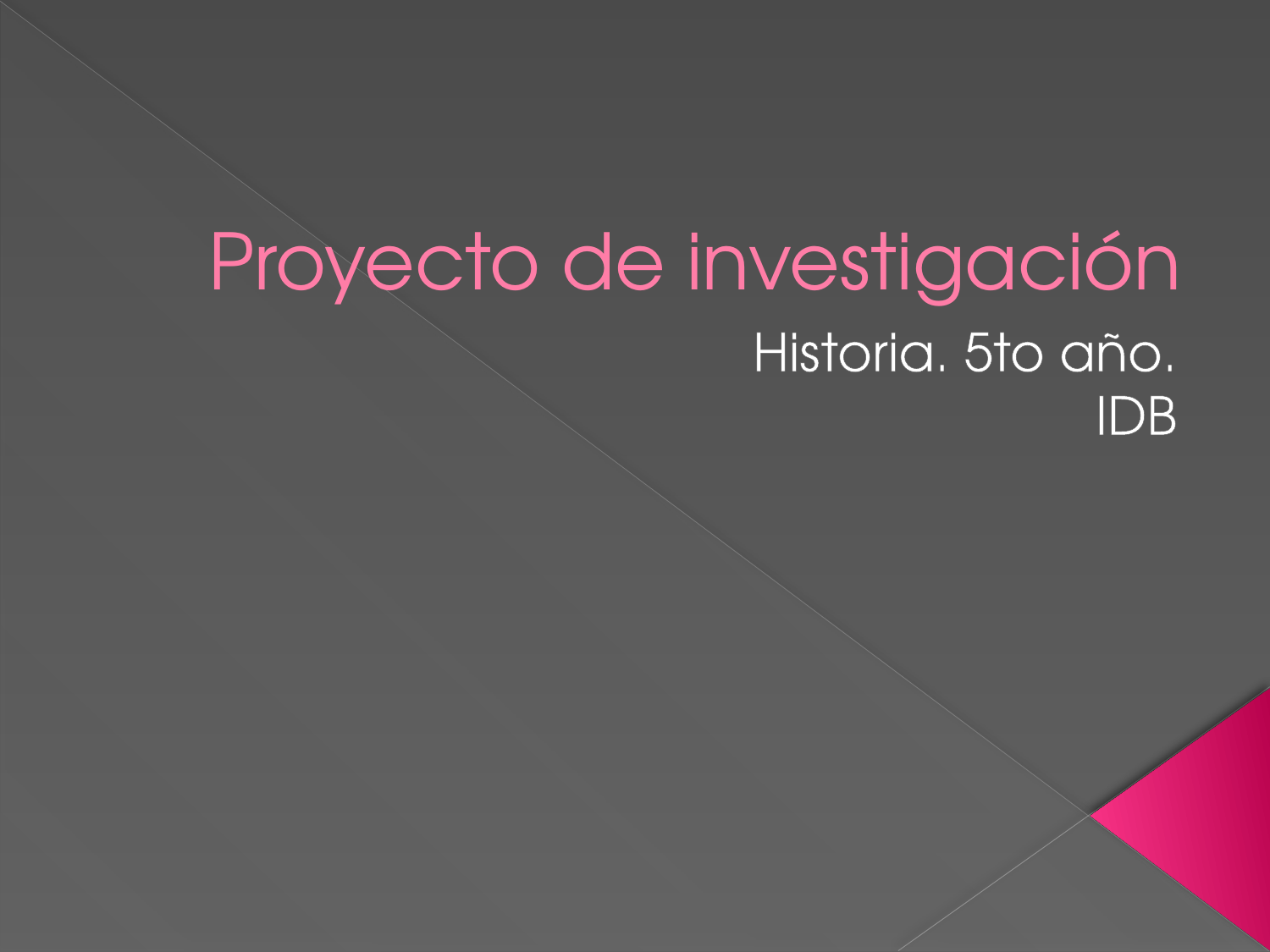

# Proyecto de investigación
Historia. 5to año.
IDB